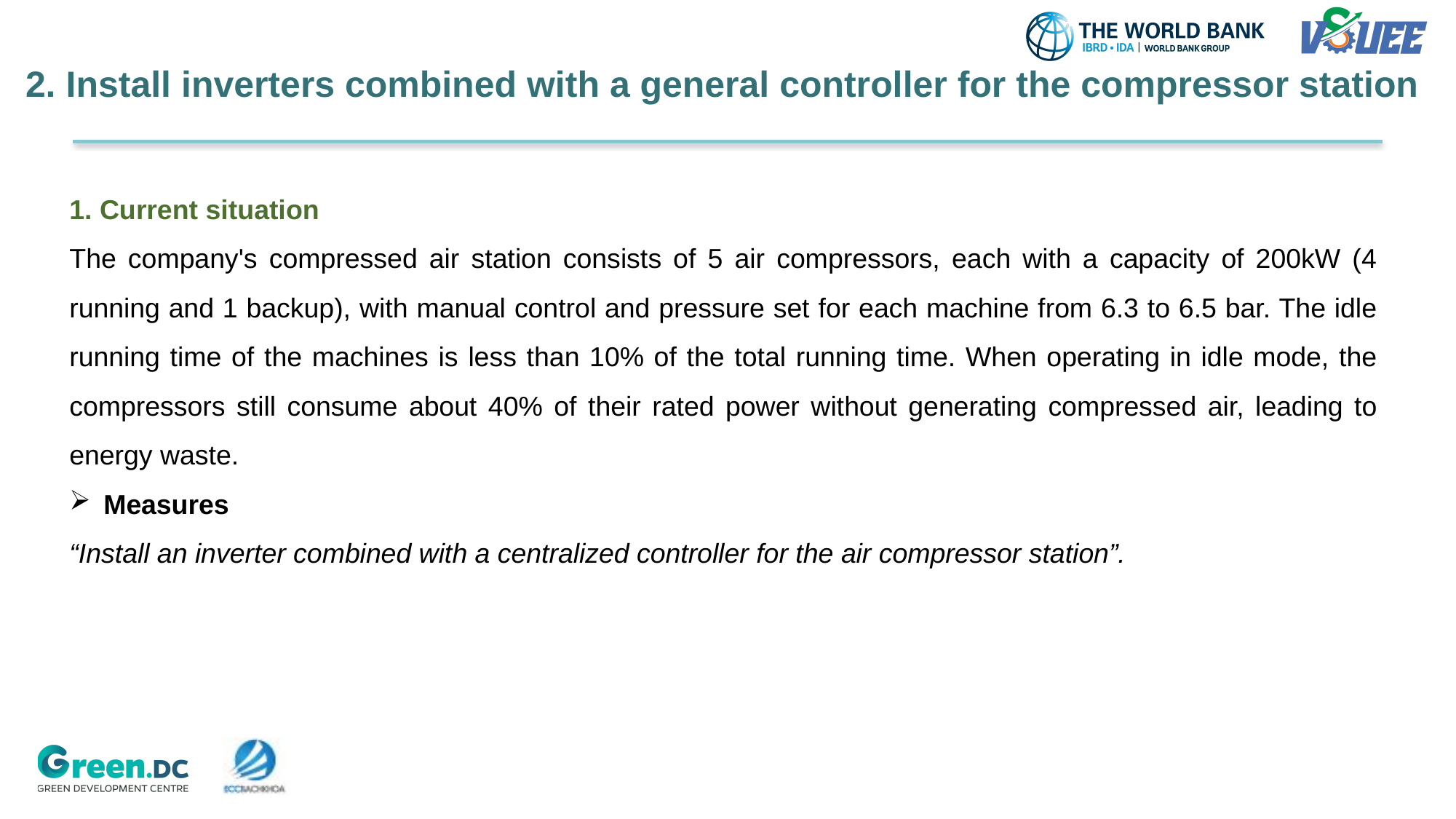

2. Install inverters combined with a general controller for the compressor station
1. Current situation
The company's compressed air station consists of 5 air compressors, each with a capacity of 200kW (4 running and 1 backup), with manual control and pressure set for each machine from 6.3 to 6.5 bar. The idle running time of the machines is less than 10% of the total running time. When operating in idle mode, the compressors still consume about 40% of their rated power without generating compressed air, leading to energy waste.
Measures
“Install an inverter combined with a centralized controller for the air compressor station”.